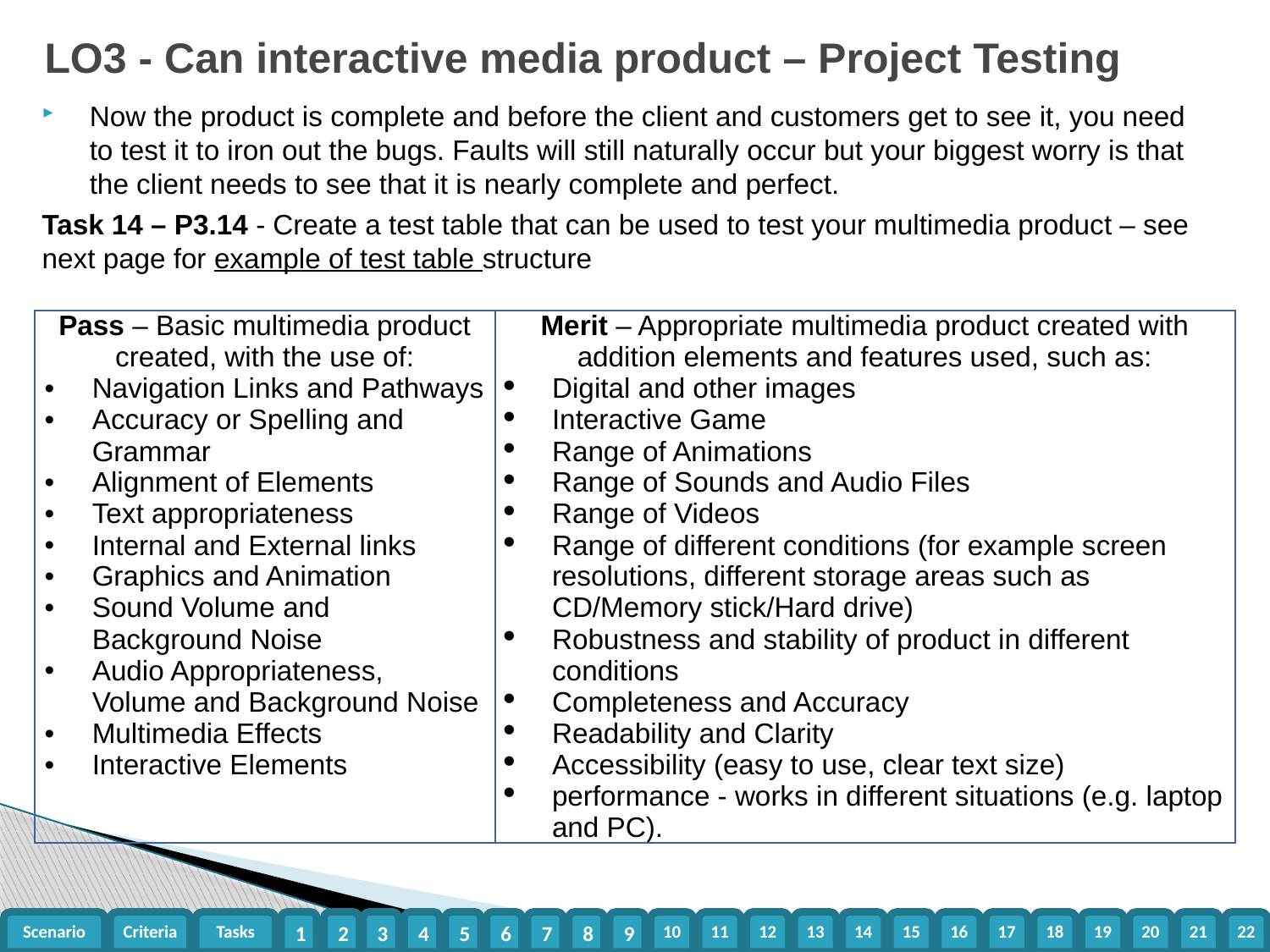

LO3 - Can interactive media product – Project Testing
Now the product is complete and before the client and customers get to see it, you need to test it to iron out the bugs. Faults will still naturally occur but your biggest worry is that the client needs to see that it is nearly complete and perfect.
Task 14 – P3.14 - Create a test table that can be used to test your multimedia product – see next page for example of test table structure
| Pass – Basic multimedia product created, with the use of: Navigation Links and Pathways Accuracy or Spelling and Grammar Alignment of Elements Text appropriateness Internal and External links Graphics and Animation Sound Volume and Background Noise Audio Appropriateness, Volume and Background Noise Multimedia Effects Interactive Elements | Merit – Appropriate multimedia product created with addition elements and features used, such as: Digital and other images Interactive Game Range of Animations Range of Sounds and Audio Files Range of Videos Range of different conditions (for example screen resolutions, different storage areas such as CD/Memory stick/Hard drive) Robustness and stability of product in different conditions Completeness and Accuracy Readability and Clarity Accessibility (easy to use, clear text size) performance - works in different situations (e.g. laptop and PC). |
| --- | --- |